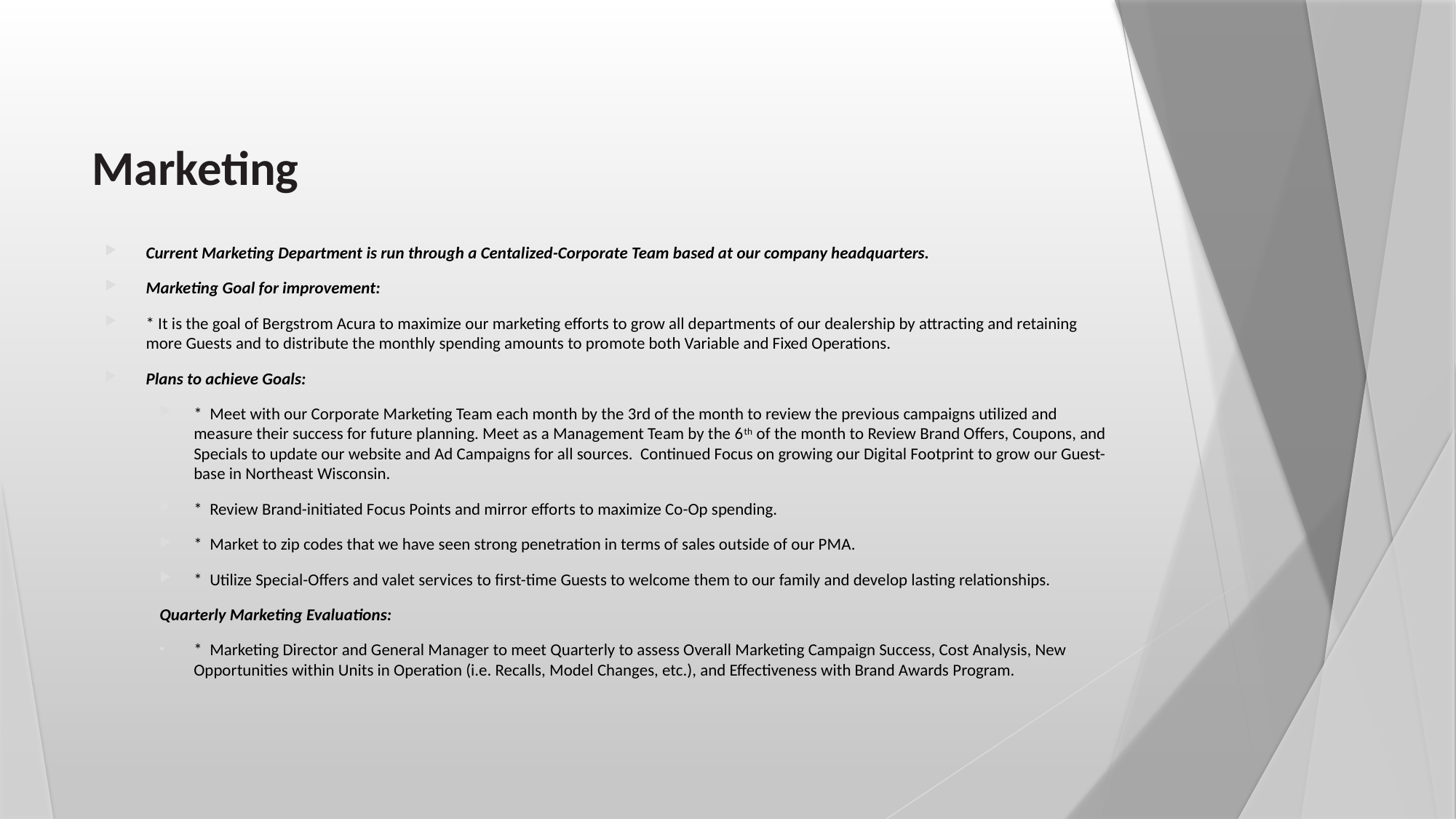

# Marketing

Current Marketing Department is run through a Centalized-Corporate Team based at our company headquarters.
Marketing Goal for improvement:
* It is the goal of Bergstrom Acura to maximize our marketing efforts to grow all departments of our dealership by attracting and retaining more Guests and to distribute the monthly spending amounts to promote both Variable and Fixed Operations.
Plans to achieve Goals:
*  Meet with our Corporate Marketing Team each month by the 3rd of the month to review the previous campaigns utilized and measure their success for future planning. Meet as a Management Team by the 6th of the month to Review Brand Offers, Coupons, and Specials to update our website and Ad Campaigns for all sources.  Continued Focus on growing our Digital Footprint to grow our Guest-base in Northeast Wisconsin.
*  Review Brand-initiated Focus Points and mirror efforts to maximize Co-Op spending.
*  Market to zip codes that we have seen strong penetration in terms of sales outside of our PMA.
*  Utilize Special-Offers and valet services to first-time Guests to welcome them to our family and develop lasting relationships.
Quarterly Marketing Evaluations:
*  Marketing Director and General Manager to meet Quarterly to assess Overall Marketing Campaign Success, Cost Analysis, New Opportunities within Units in Operation (i.e. Recalls, Model Changes, etc.), and Effectiveness with Brand Awards Program.